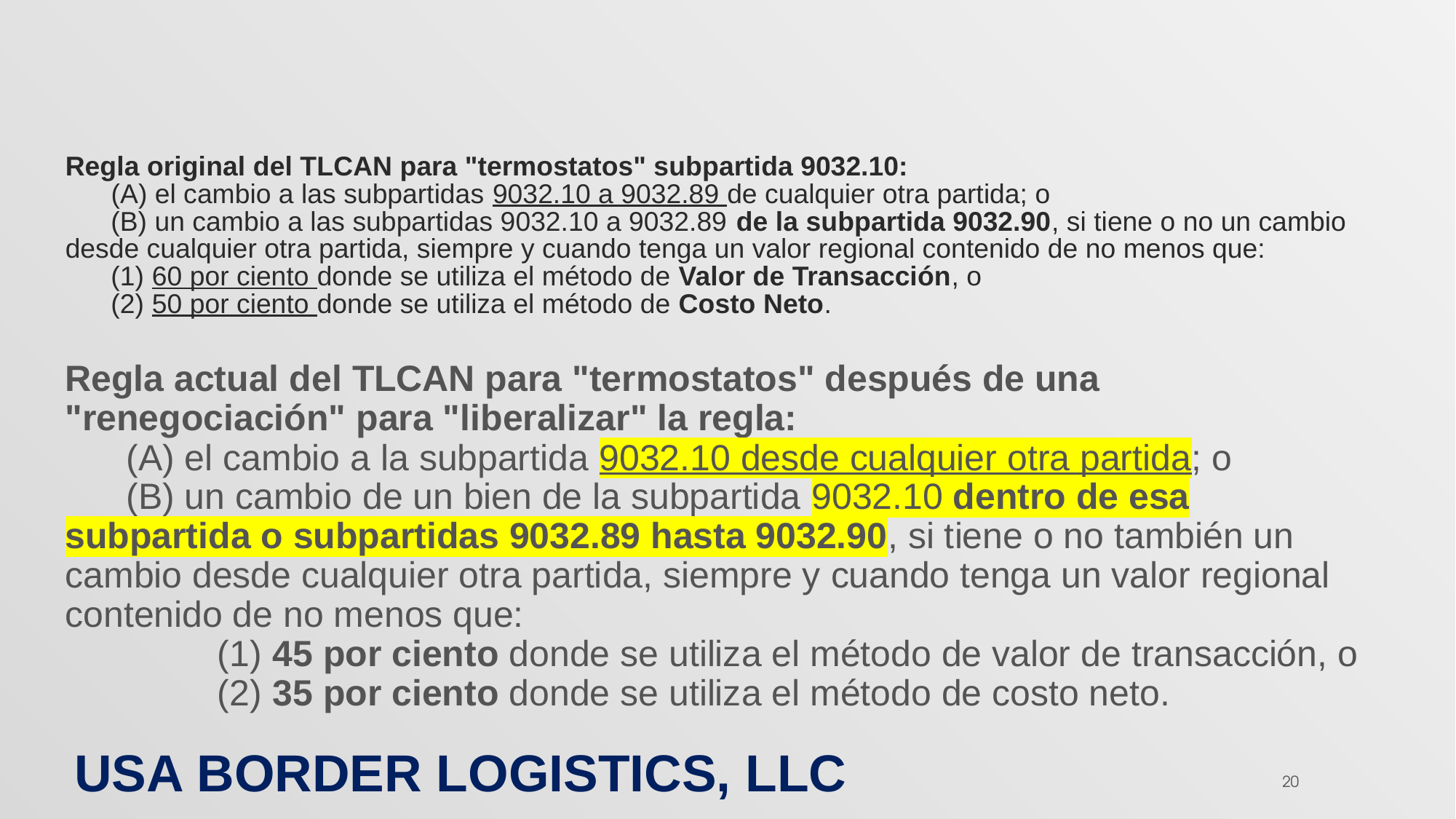

Regla original del TLCAN para "termostatos" subpartida 9032.10:
      (A) el cambio a las subpartidas 9032.10 a 9032.89 de cualquier otra partida; o
      (B) un cambio a las subpartidas 9032.10 a 9032.89 de la subpartida 9032.90, si tiene o no un cambio desde cualquier otra partida, siempre y cuando tenga un valor regional contenido de no menos que:
      (1) 60 por ciento donde se utiliza el método de Valor de Transacción, o
      (2) 50 por ciento donde se utiliza el método de Costo Neto.
Regla actual del TLCAN para "termostatos" después de una "renegociación" para "liberalizar" la regla:
      (A) el cambio a la subpartida 9032.10 desde cualquier otra partida; o
      (B) un cambio de un bien de la subpartida 9032.10 dentro de esa subpartida o subpartidas 9032.89 hasta 9032.90, si tiene o no también un cambio desde cualquier otra partida, siempre y cuando tenga un valor regional contenido de no menos que:
               (1) 45 por ciento donde se utiliza el método de valor de transacción, o
               (2) 35 por ciento donde se utiliza el método de costo neto.
USA Border logistics, llc
20